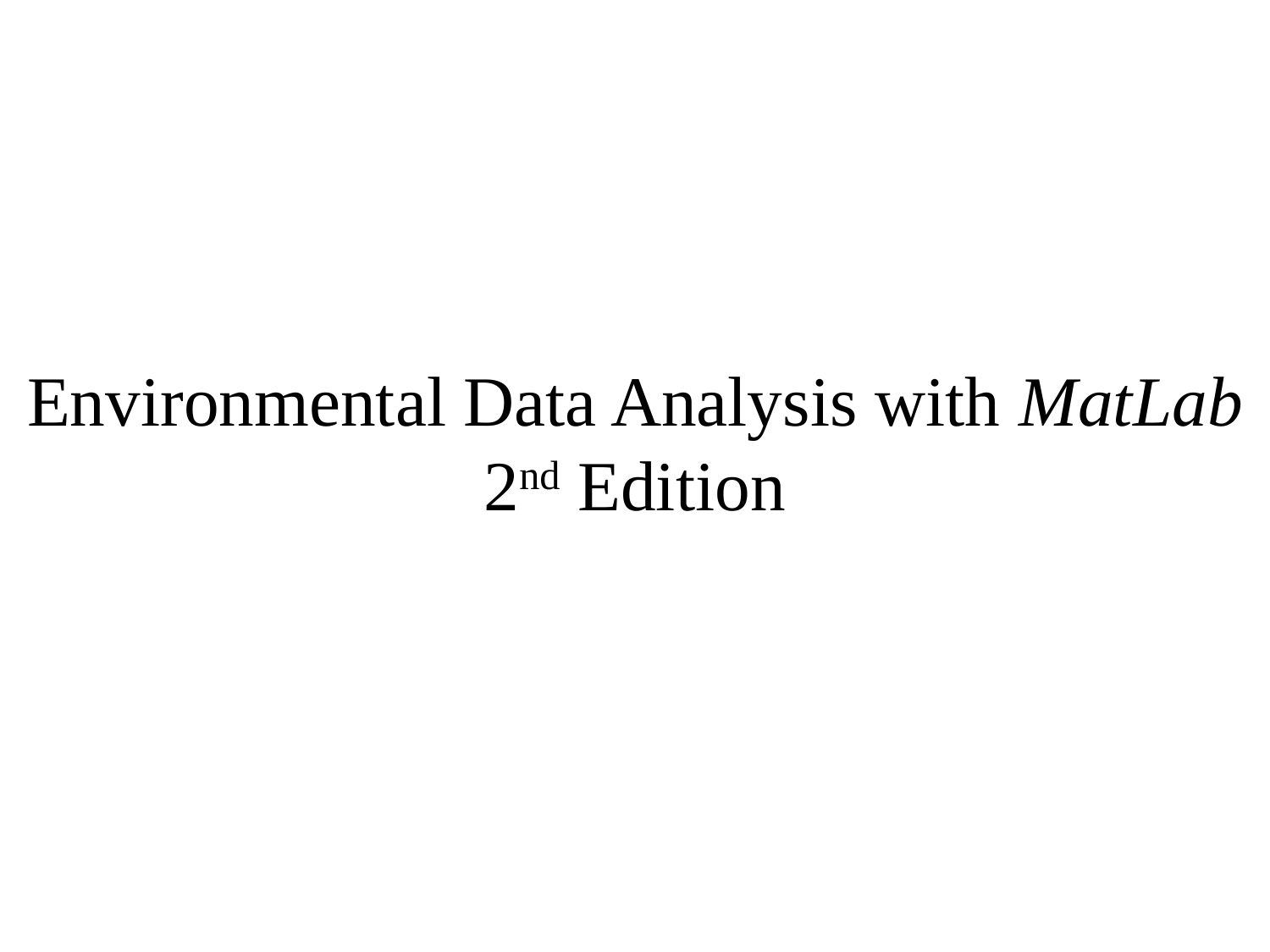

# Environmental Data Analysis with MatLab 2nd Edition